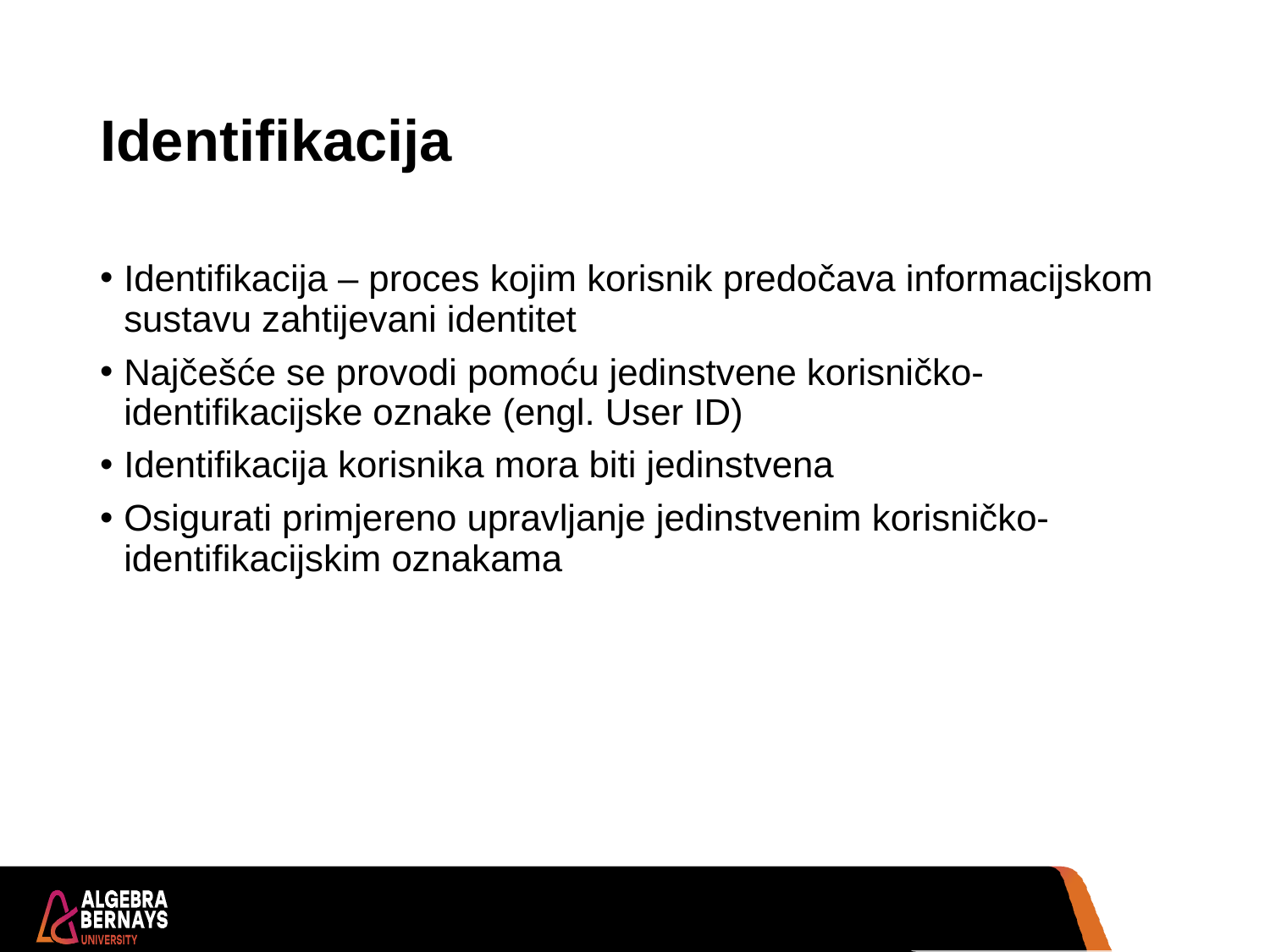

# Identifikacija
Identifikacija – proces kojim korisnik predočava informacijskom sustavu zahtijevani identitet
Najčešće se provodi pomoću jedinstvene korisničko-identifikacijske oznake (engl. User ID)
Identifikacija korisnika mora biti jedinstvena
Osigurati primjereno upravljanje jedinstvenim korisničko-identifikacijskim oznakama